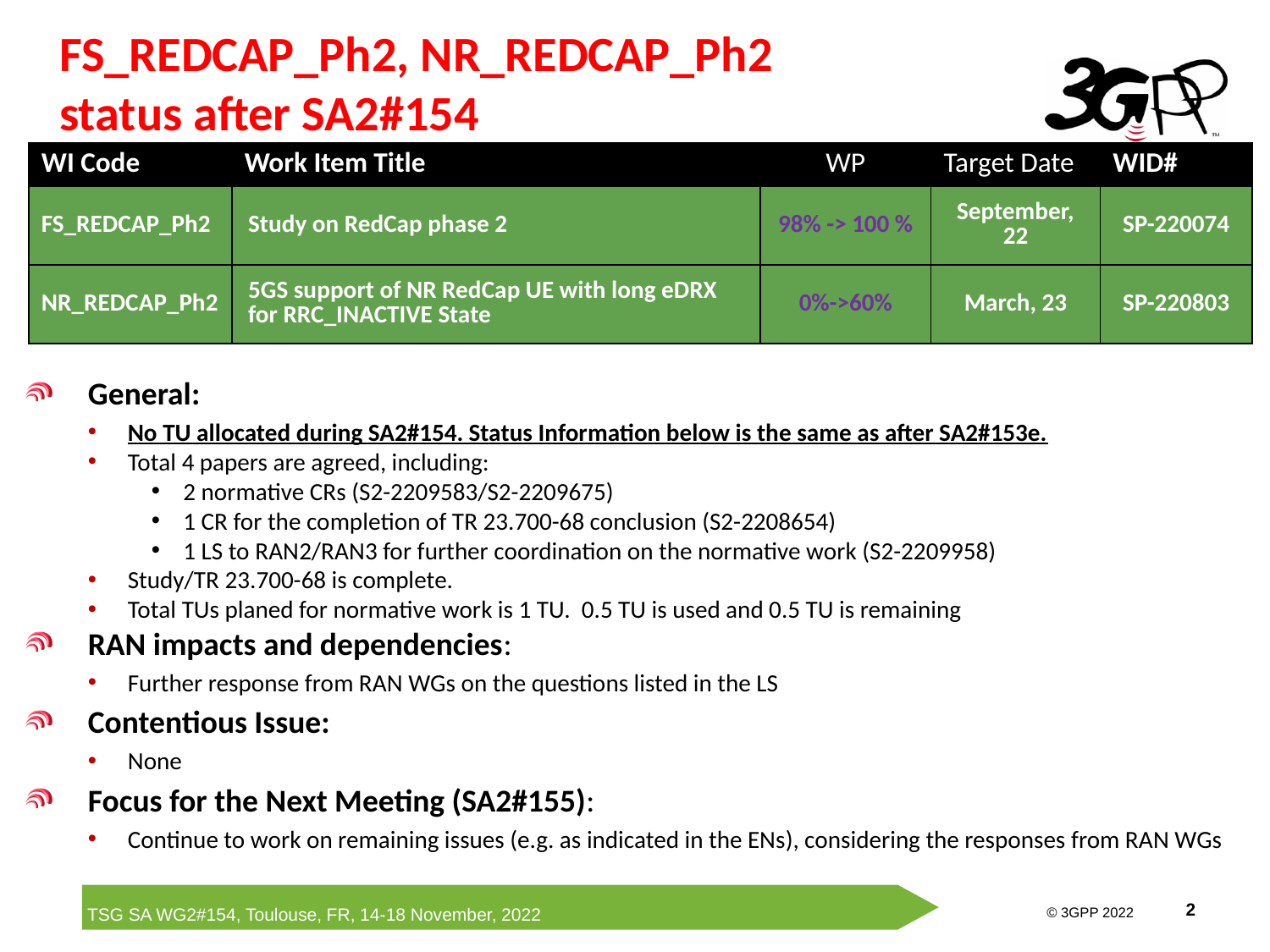

# FS_REDCAP_Ph2, NR_REDCAP_Ph2 status after SA2#154
| WI Code | Work Item Title | WP | Target Date | WID# |
| --- | --- | --- | --- | --- |
| FS\_REDCAP\_Ph2 | Study on RedCap phase 2 | 98% -> 100 % | September, 22 | SP-220074 |
| NR\_REDCAP\_Ph2 | 5GS support of NR RedCap UE with long eDRX for RRC\_INACTIVE State | 0%->60% | March, 23 | SP-220803 |
General:
No TU allocated during SA2#154. Status Information below is the same as after SA2#153e.
Total 4 papers are agreed, including:
2 normative CRs (S2-2209583/S2-2209675)
1 CR for the completion of TR 23.700-68 conclusion (S2-2208654)
1 LS to RAN2/RAN3 for further coordination on the normative work (S2-2209958)
Study/TR 23.700-68 is complete.
Total TUs planed for normative work is 1 TU.  0.5 TU is used and 0.5 TU is remaining
RAN impacts and dependencies:
Further response from RAN WGs on the questions listed in the LS
Contentious Issue:
None
Focus for the Next Meeting (SA2#155):
Continue to work on remaining issues (e.g. as indicated in the ENs), considering the responses from RAN WGs